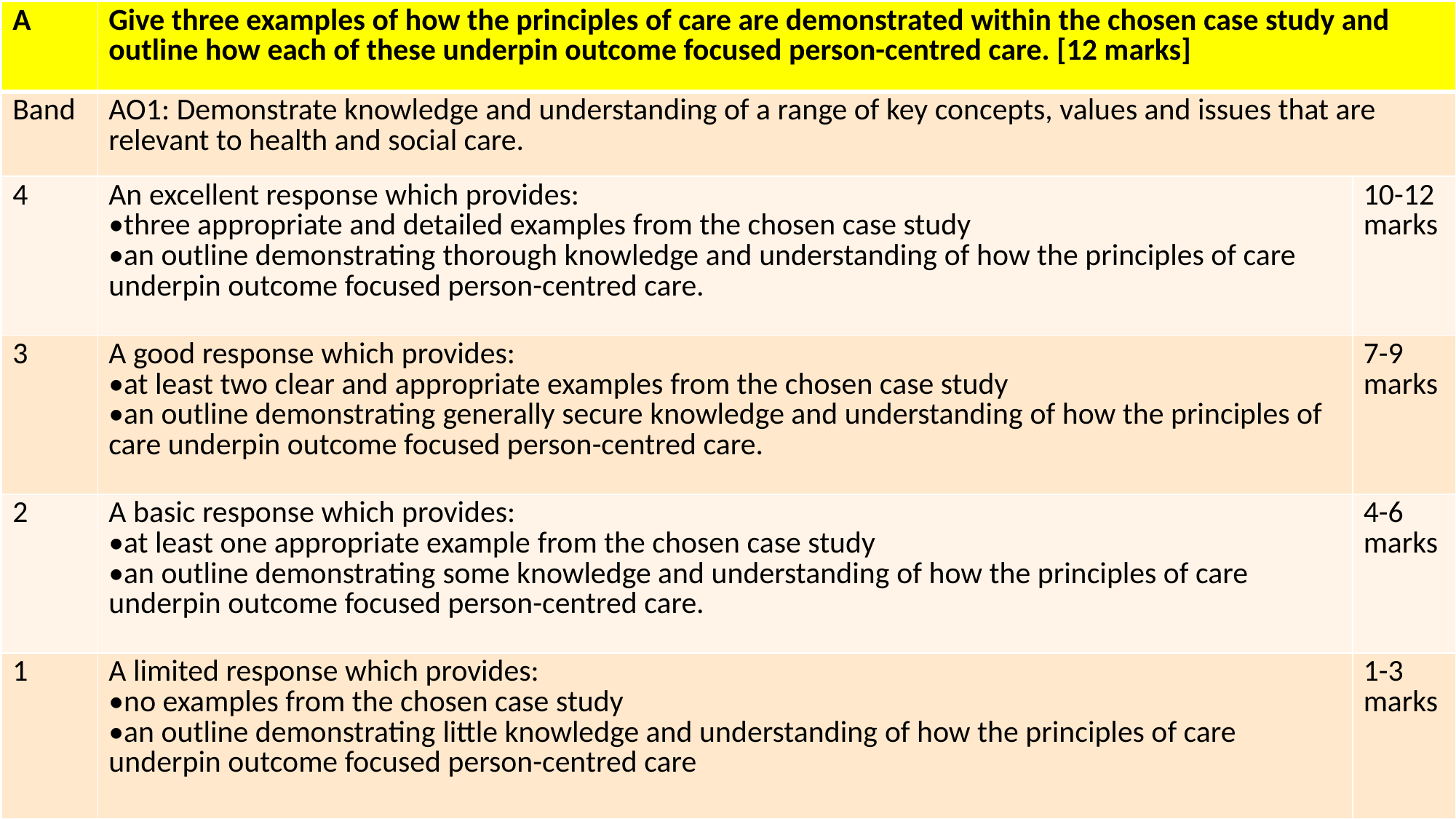

| A | Give three examples of how the principles of care are demonstrated within the chosen case study and outline how each of these underpin outcome focused person-centred care. [12 marks] |  |
| --- | --- | --- |
| Band | AO1: Demonstrate knowledge and understanding of a range of key concepts, values and issues that are relevant to health and social care. |  |
| 4 | An excellent response which provides:  •three appropriate and detailed examples from the chosen case study  •an outline demonstrating thorough knowledge and understanding of how the principles of care underpin outcome focused person-centred care. | 10-12 marks |
| 3 | A good response which provides:  •at least two clear and appropriate examples from the chosen case study  •an outline demonstrating generally secure knowledge and understanding of how the principles of care underpin outcome focused person-centred care. | 7-9 marks |
| 2 | A basic response which provides:  •at least one appropriate example from the chosen case study  •an outline demonstrating some knowledge and understanding of how the principles of care underpin outcome focused person-centred care. | 4-6 marks |
| 1 | A limited response which provides:  •no examples from the chosen case study  •an outline demonstrating little knowledge and understanding of how the principles of care underpin outcome focused person-centred care | 1-3 marks |